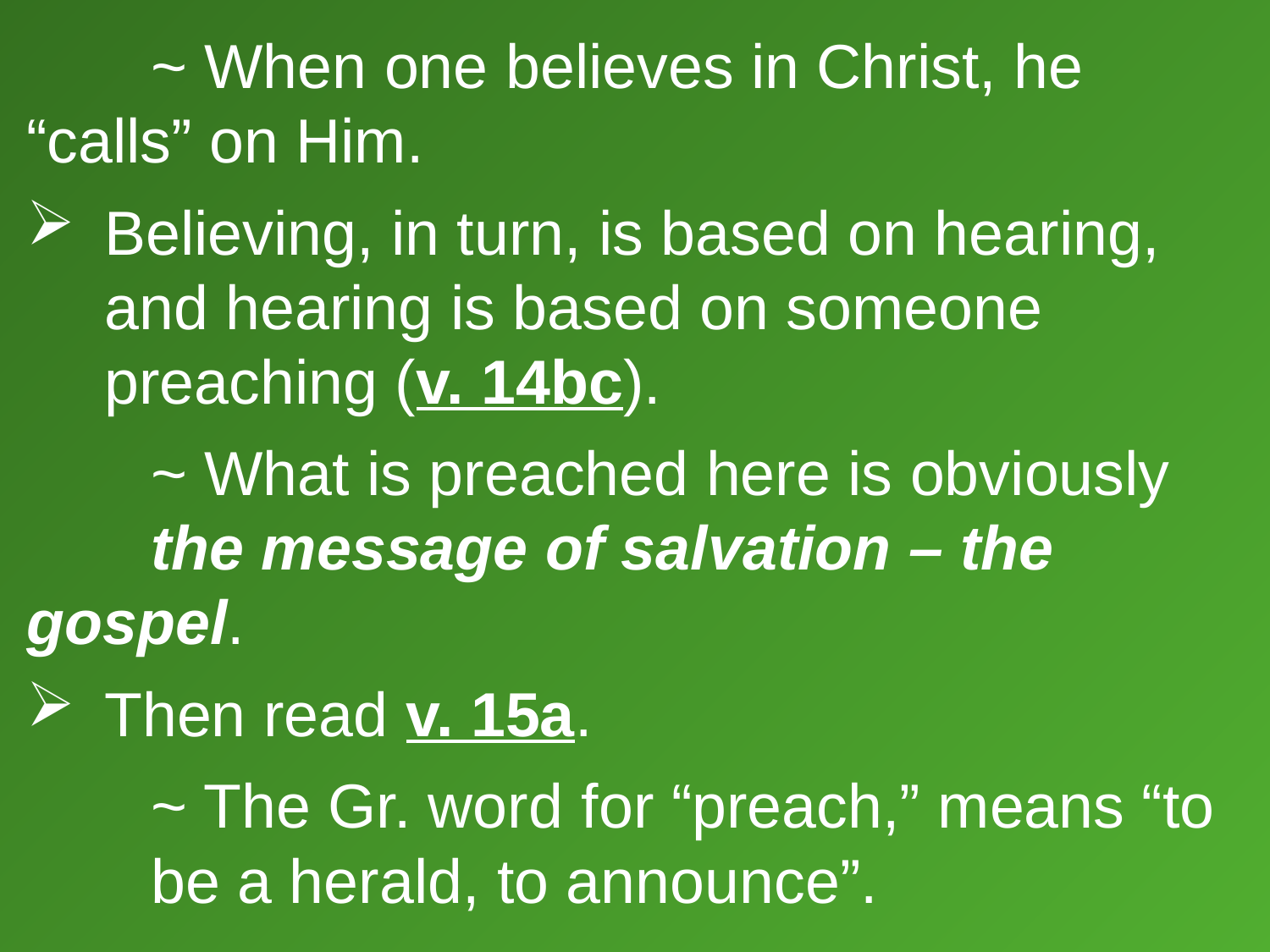

~ When one believes in Christ, he 						“calls” on Him.
Believing, in turn, is based on hearing, and hearing is based on someone preaching (v. 14bc).
		~ What is preached here is obviously 						the message of salvation – the 						gospel.
Then read v. 15a.
		~ The Gr. word for “preach,” means “to 					be a herald, to announce”.